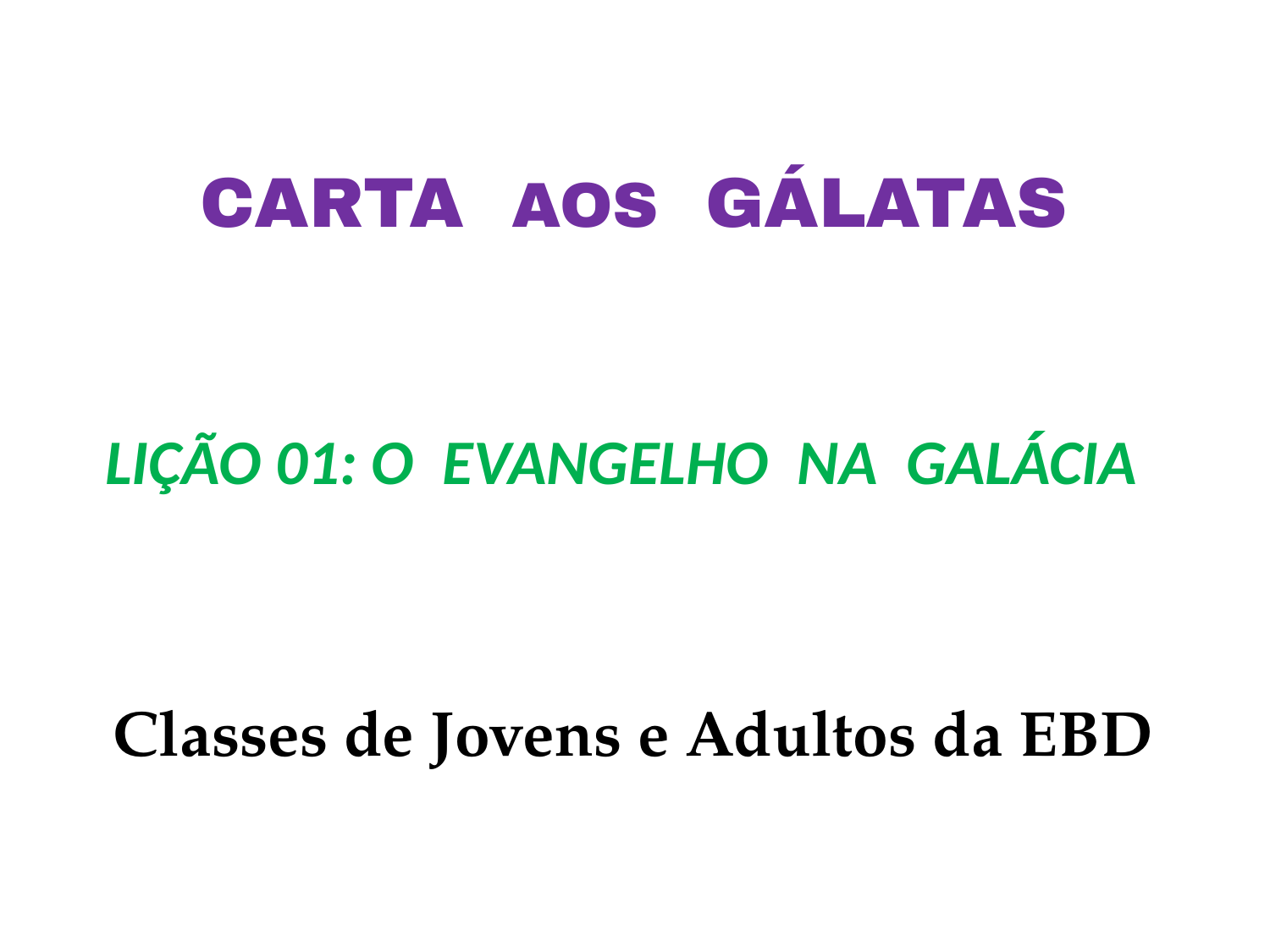

CARTA  AOS  GÁLATAS

LIÇÃO 01: O  EVANGELHO  NA  GALÁCIA
Classes de Jovens e Adultos da EBD